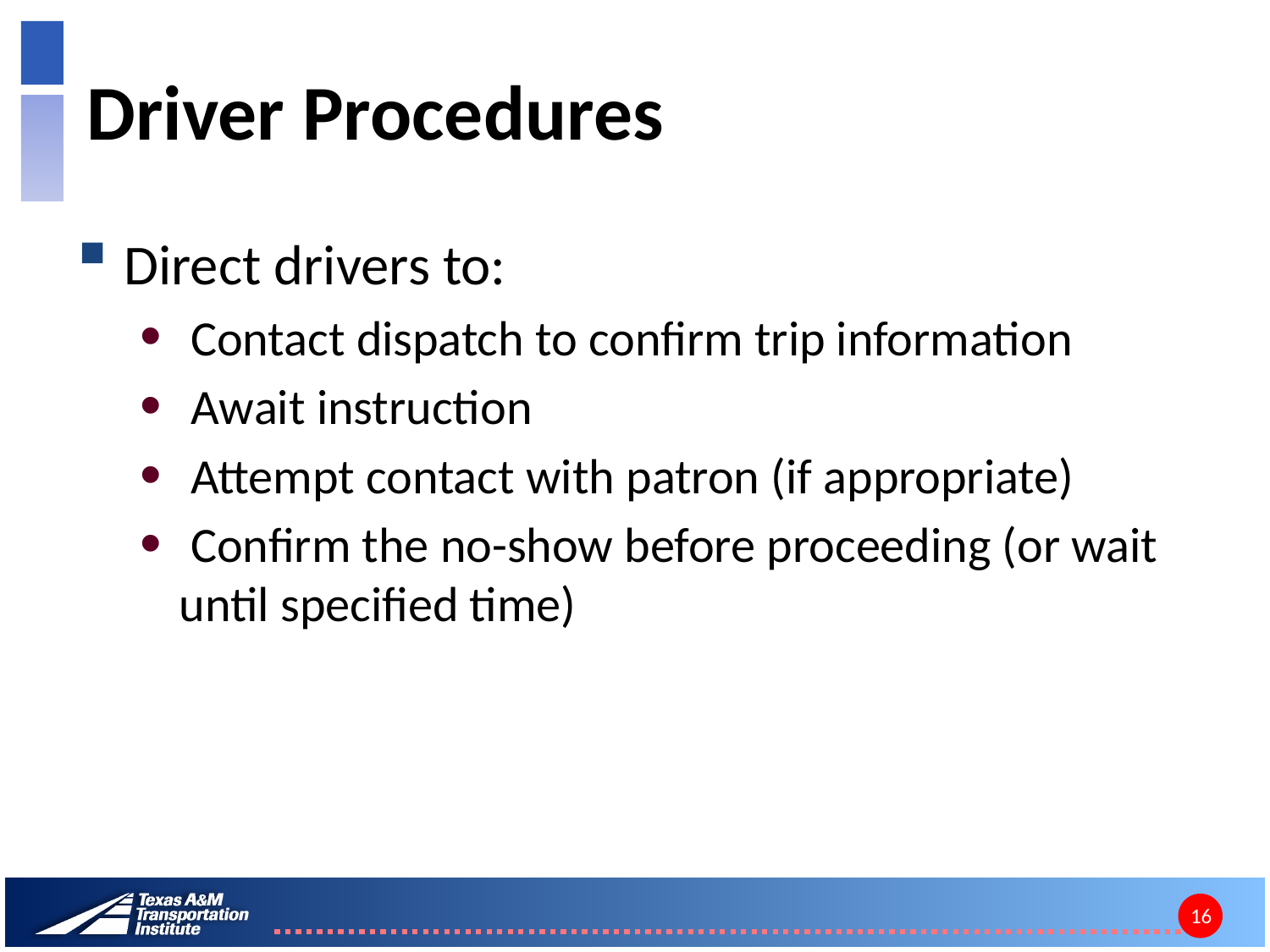

# Driver Procedures
Direct drivers to:
 Contact dispatch to confirm trip information
 Await instruction
 Attempt contact with patron (if appropriate)
 Confirm the no-show before proceeding (or wait until specified time)

16